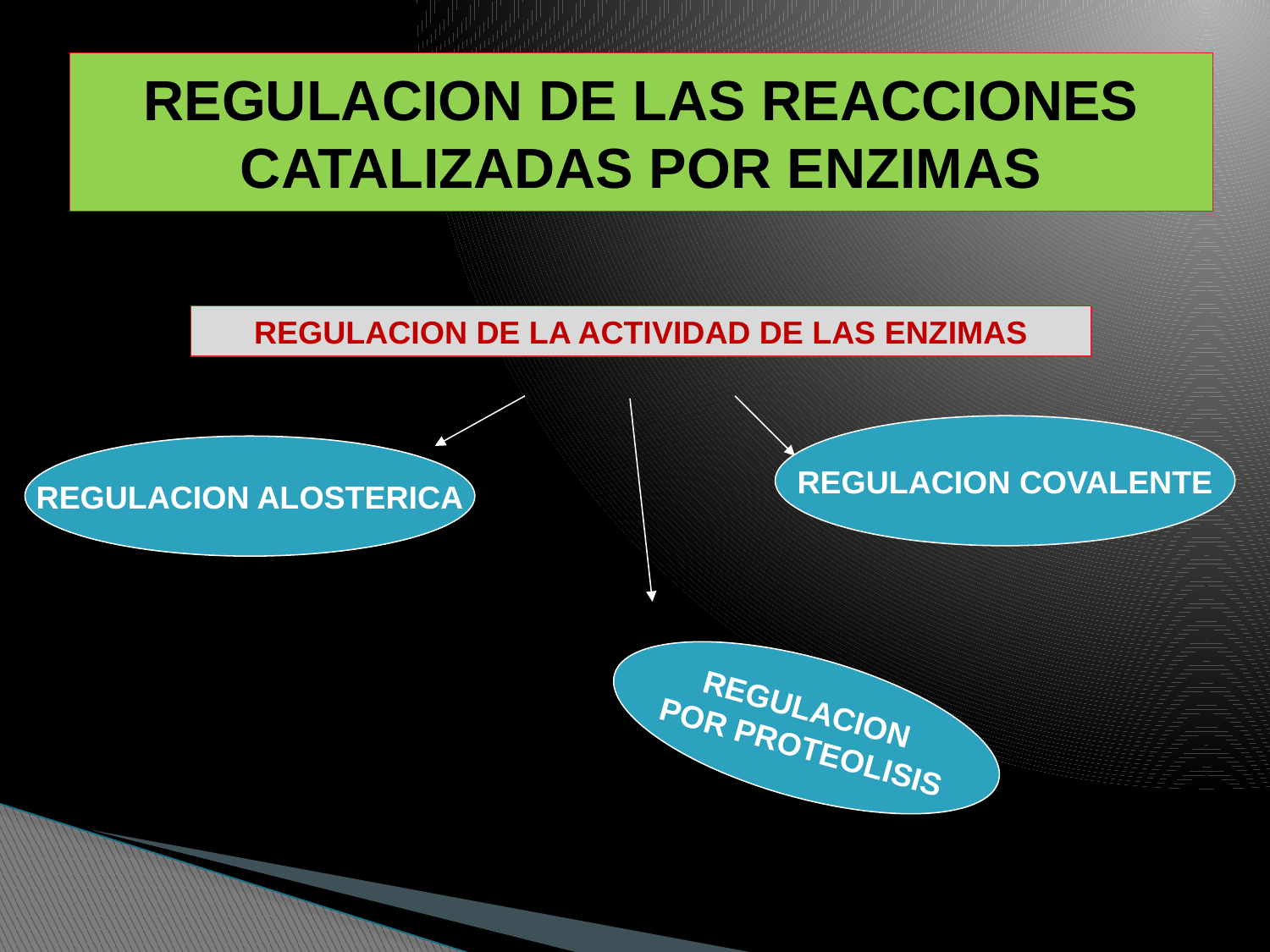

# REGULACION DE LAS REACCIONES CATALIZADAS POR ENZIMAS
REGULACION DE LA ACTIVIDAD DE LAS ENZIMAS

REGULACION ALOSTERICA

REGULACION COVALENTE

REGULACION
POR PROTEOLISIS